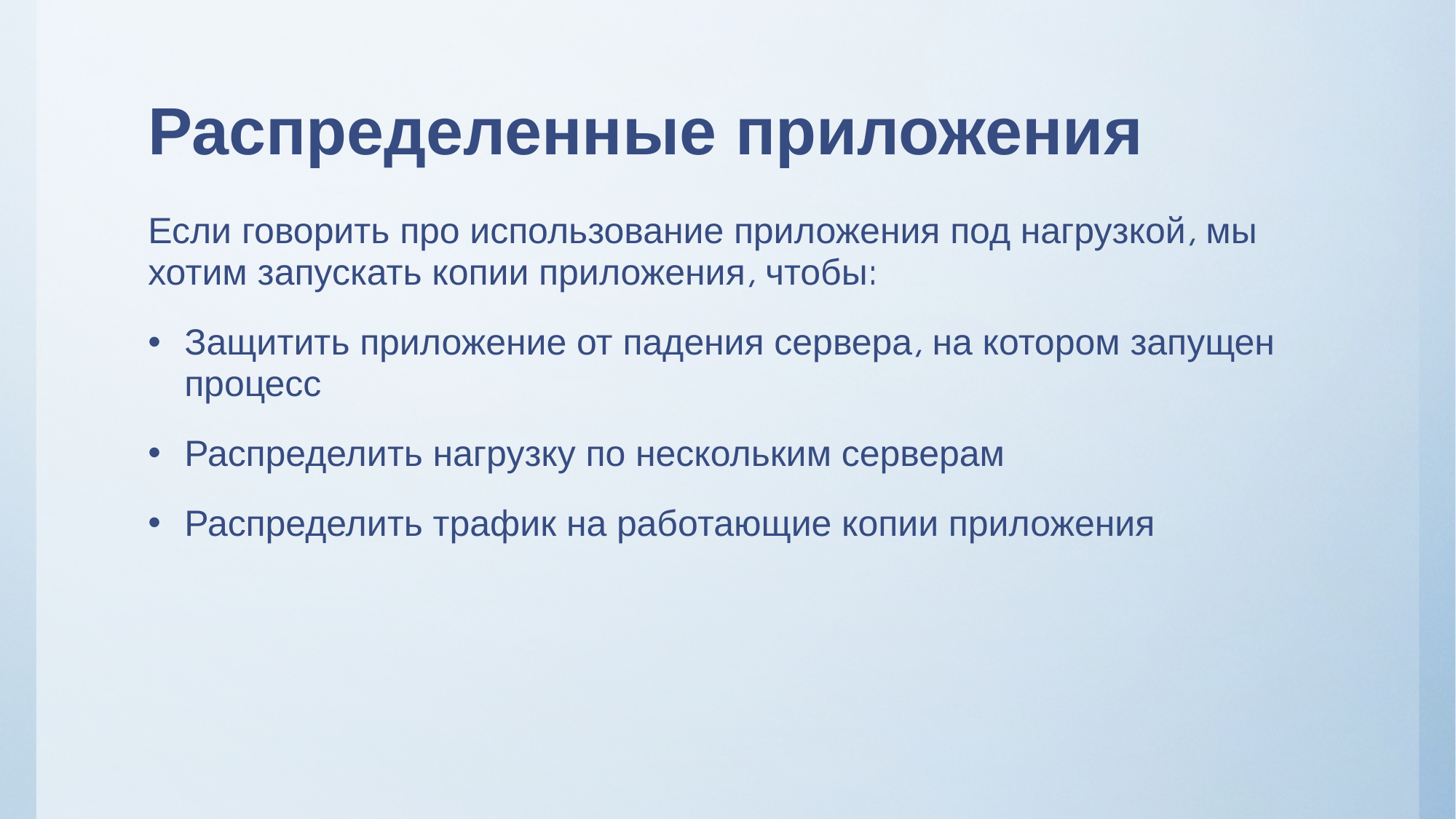

# Распределенные приложения
Если говорить про использование приложения под нагрузкой, мы хотим запускать копии приложения, чтобы:
Защитить приложение от падения сервера, на котором запущен процесс
Распределить нагрузку по нескольким серверам
Распределить трафик на работающие копии приложения